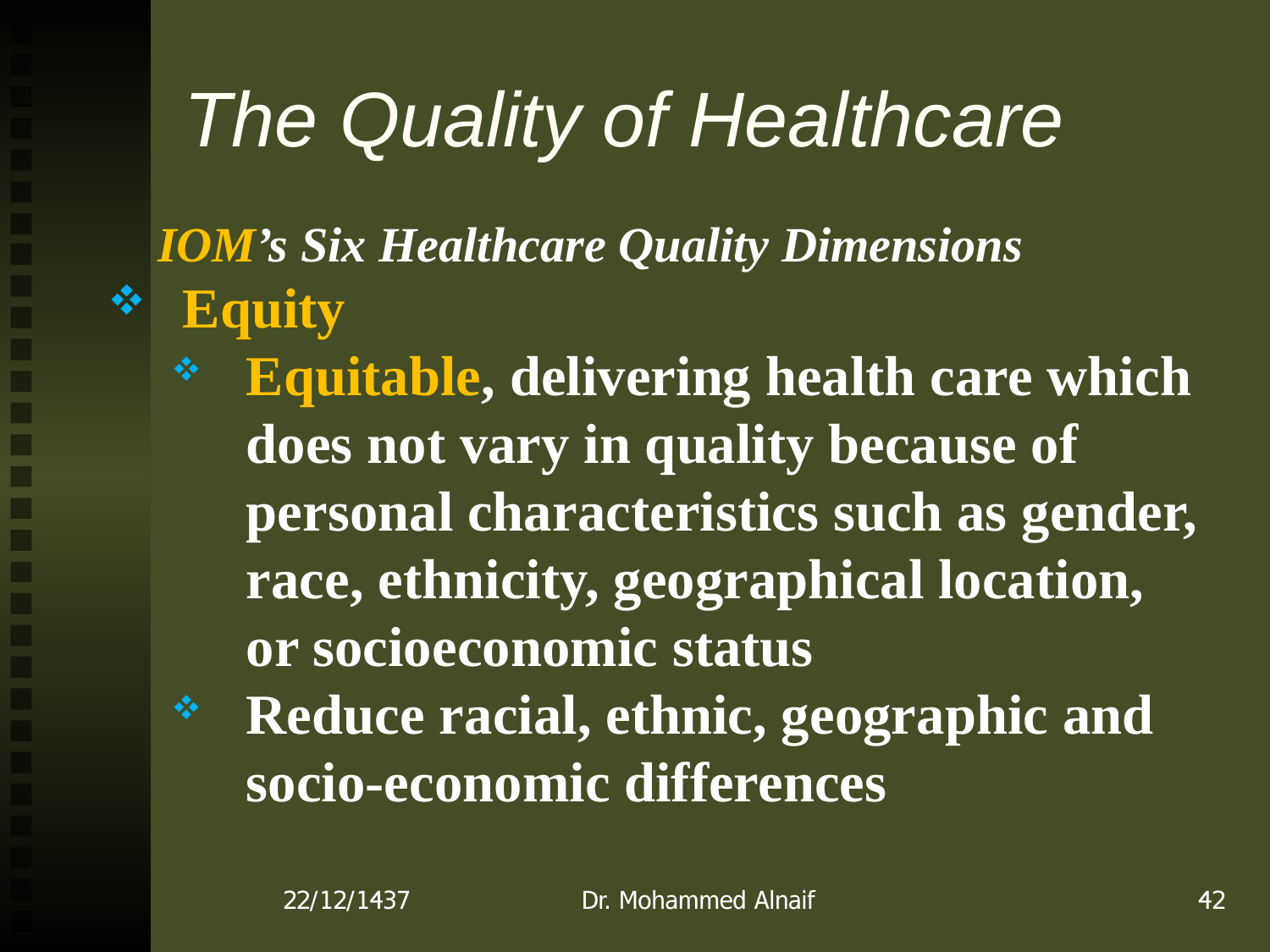

# The Quality of Healthcare
IOM’s Six Healthcare Quality Dimensions
Equity
Equitable, delivering health care which does not vary in quality because of personal characteristics such as gender, race, ethnicity, geographical location, or socioeconomic status
Reduce racial, ethnic, geographic and socio-economic differences
22/12/1437
Dr. Mohammed Alnaif
42